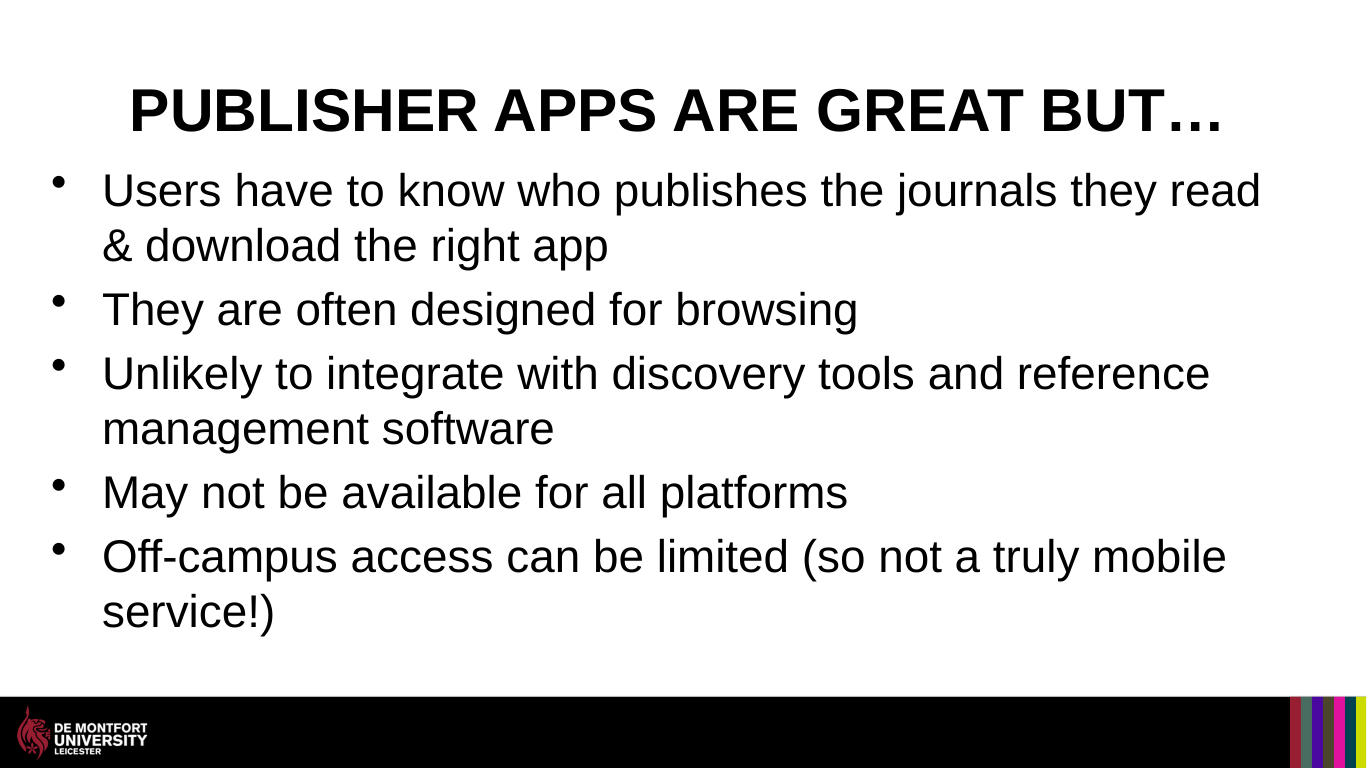

# Publisher apps are great but…
Users have to know who publishes the journals they read & download the right app
They are often designed for browsing
Unlikely to integrate with discovery tools and reference management software
May not be available for all platforms
Off-campus access can be limited (so not a truly mobile service!)